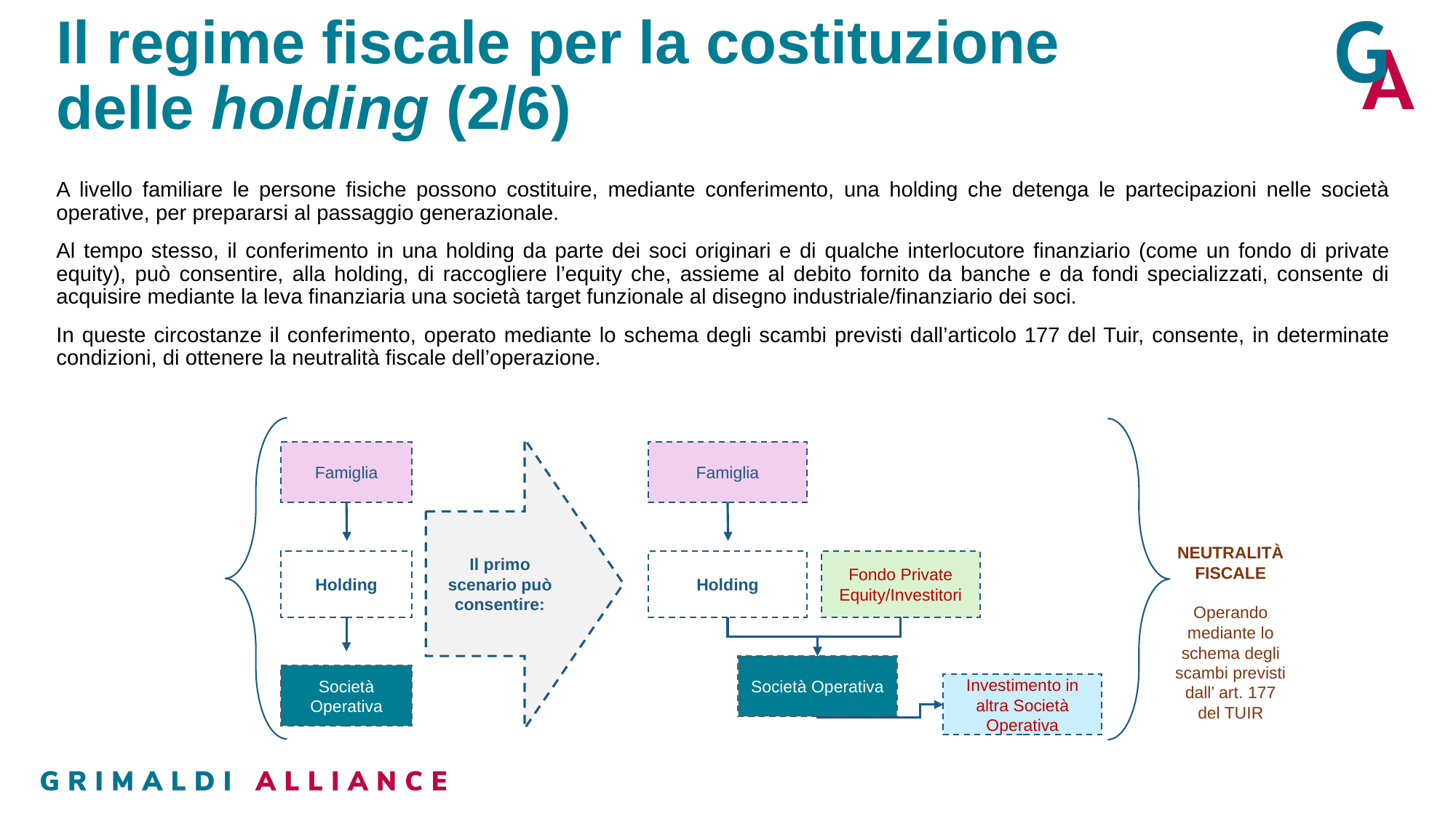

# Il regime fiscale per la costituzione delle holding (2/6)
A livello familiare le persone fisiche possono costituire, mediante conferimento, una holding che detenga le partecipazioni nelle società operative, per prepararsi al passaggio generazionale.
Al tempo stesso, il conferimento in una holding da parte dei soci originari e di qualche interlocutore finanziario (come un fondo di private equity), può consentire, alla holding, di raccogliere l’equity che, assieme al debito fornito da banche e da fondi specializzati, consente di acquisire mediante la leva finanziaria una società target funzionale al disegno industriale/finanziario dei soci.
In queste circostanze il conferimento, operato mediante lo schema degli scambi previsti dall’articolo 177 del Tuir, consente, in determinate condizioni, di ottenere la neutralità fiscale dell’operazione.

Il primo scenario può consentire:
Famiglia
Famiglia
NEUTRALITÀ FISCALE

Operando mediante lo schema degli scambi previsti dall’ art. 177 del TUIR
Holding
Holding
Fondo Private Equity/Investitori
Società Operativa
Società Operativa
Investimento in altra Società Operativa